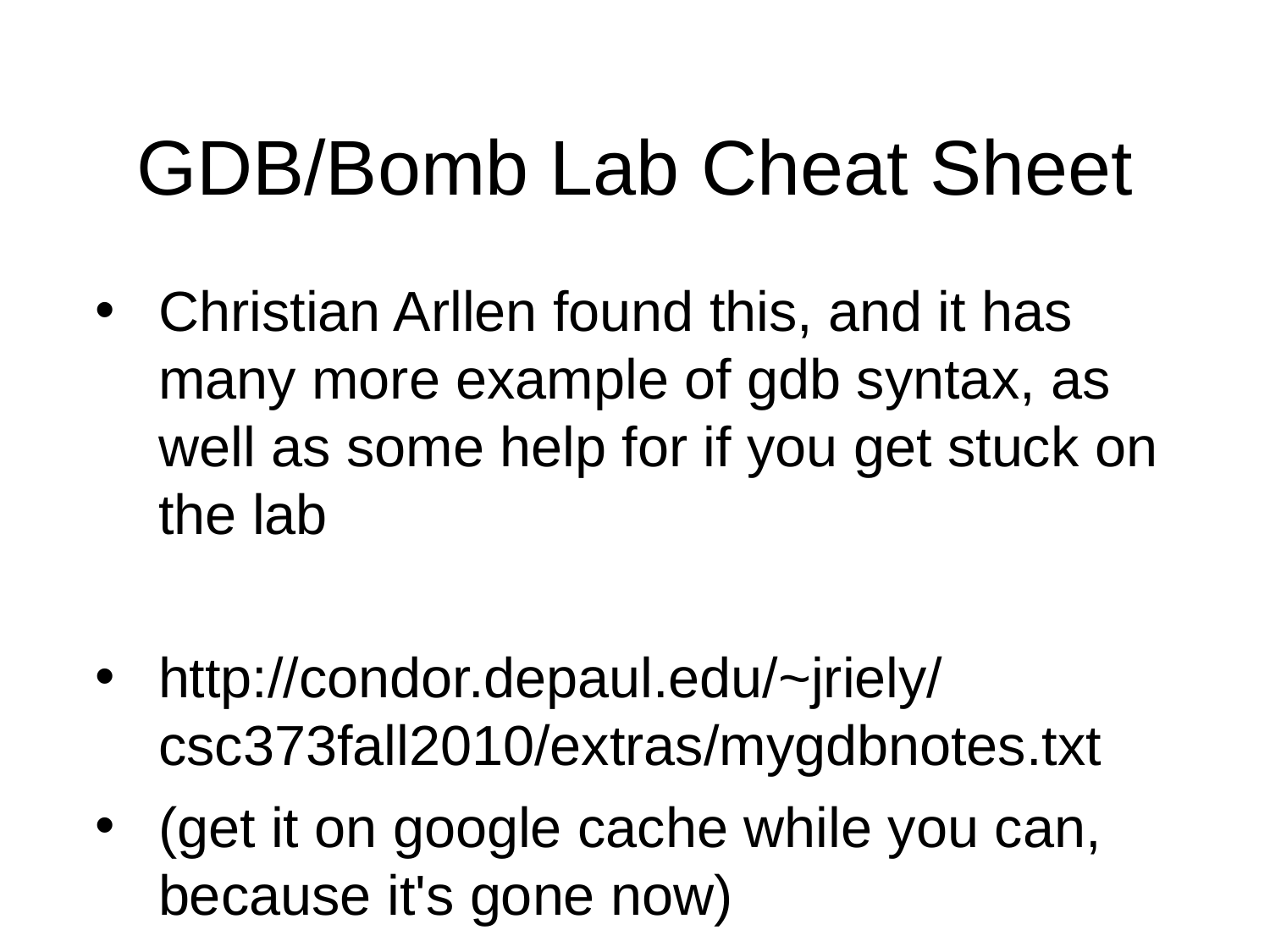

GDB/Bomb Lab Cheat Sheet
Christian Arllen found this, and it has many more example of gdb syntax, as well as some help for if you get stuck on the lab

http://condor.depaul.edu/~jriely/csc373fall2010/extras/mygdbnotes.txt
(get it on google cache while you can, because it's gone now)